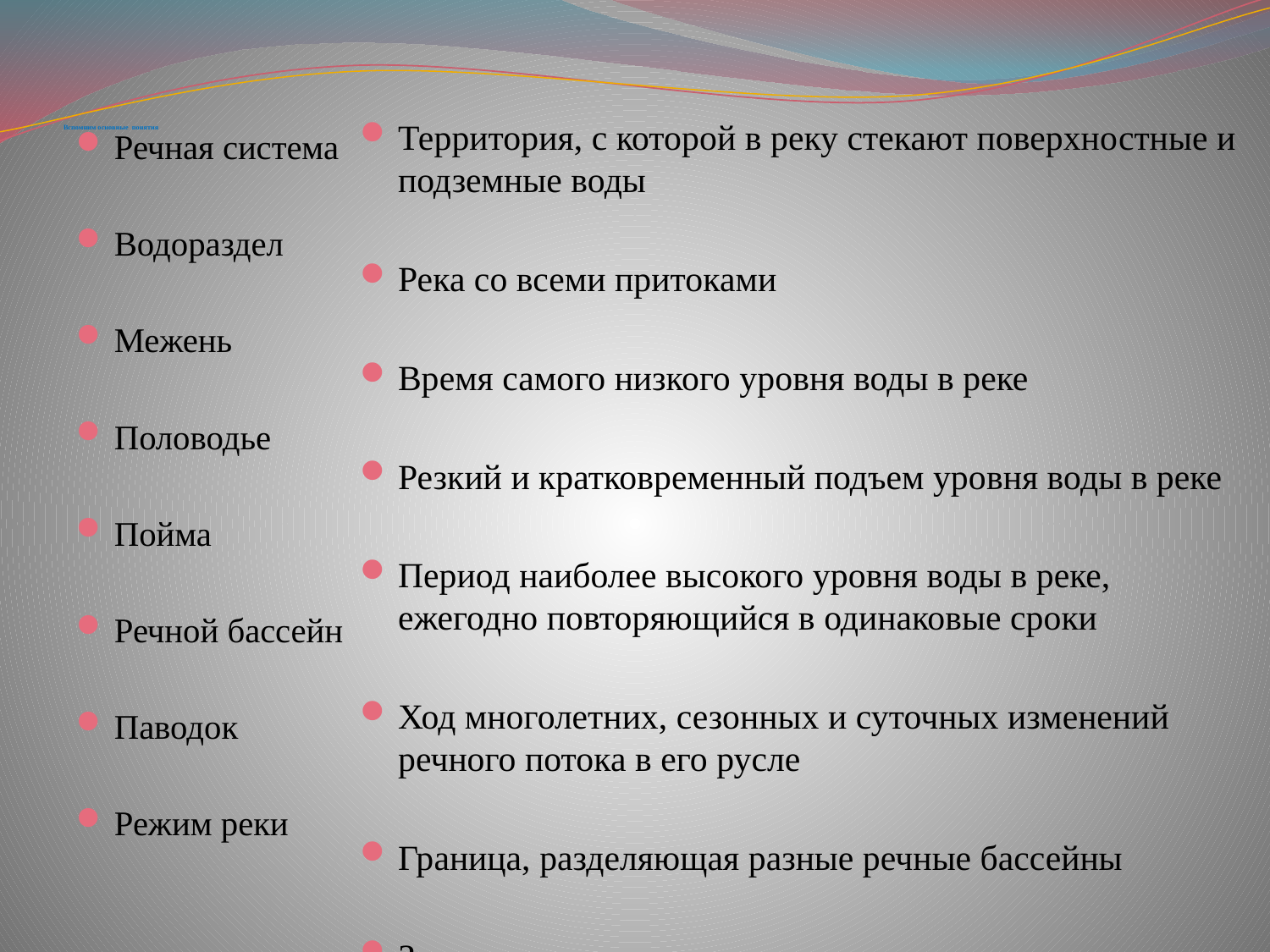

# Вспомним основные  понятия
Территория, с которой в реку стекают поверхностные и подземные воды

Река со всеми притоками

Время самого низкого уровня воды в реке

Резкий и кратковременный подъем уровня воды в реке

Период наиболее высокого уровня воды в реке, ежегодно повторяющийся в одинаковые сроки

Ход многолетних, сезонных и суточных изменений речного потока в его русле

Граница, разделяющая разные речные бассейны

Затопляемая часть русла реки
Речная система

Водораздел

Межень

Половодье

Пойма

Речной бассейн

Паводок

Режим реки